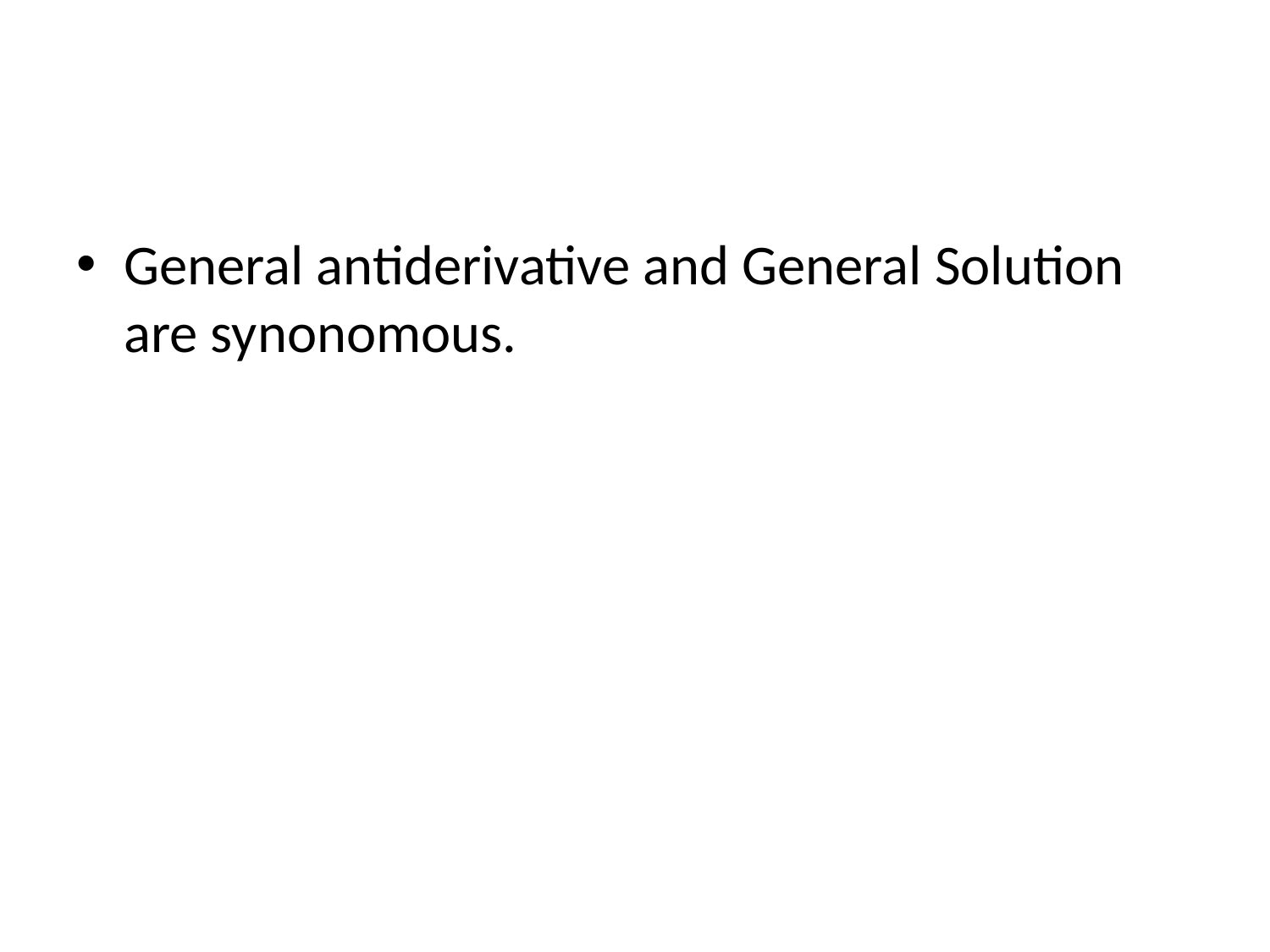

#
General antiderivative and General Solution are synonomous.